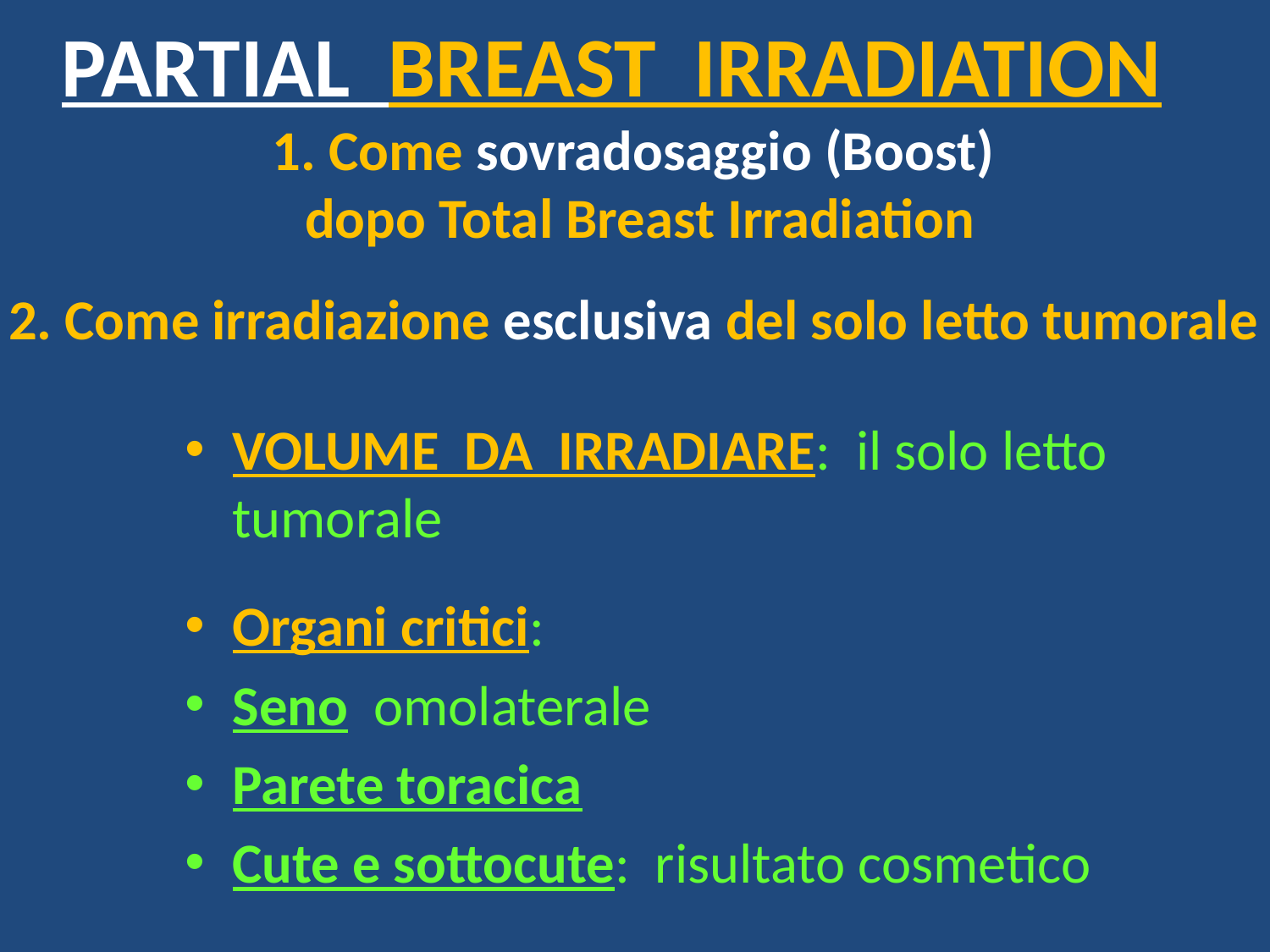

PARTIAL  BREAST  IRRADIATION
1. Come sovradosaggio (Boost)
dopo Total Breast Irradiation
2. Come irradiazione esclusiva del solo letto tumorale
VOLUME  DA  IRRADIARE:  il solo letto
tumorale
Organi critici:
Seno  omolaterale
Parete toracica
Cute e sottocute:  risultato cosmetico